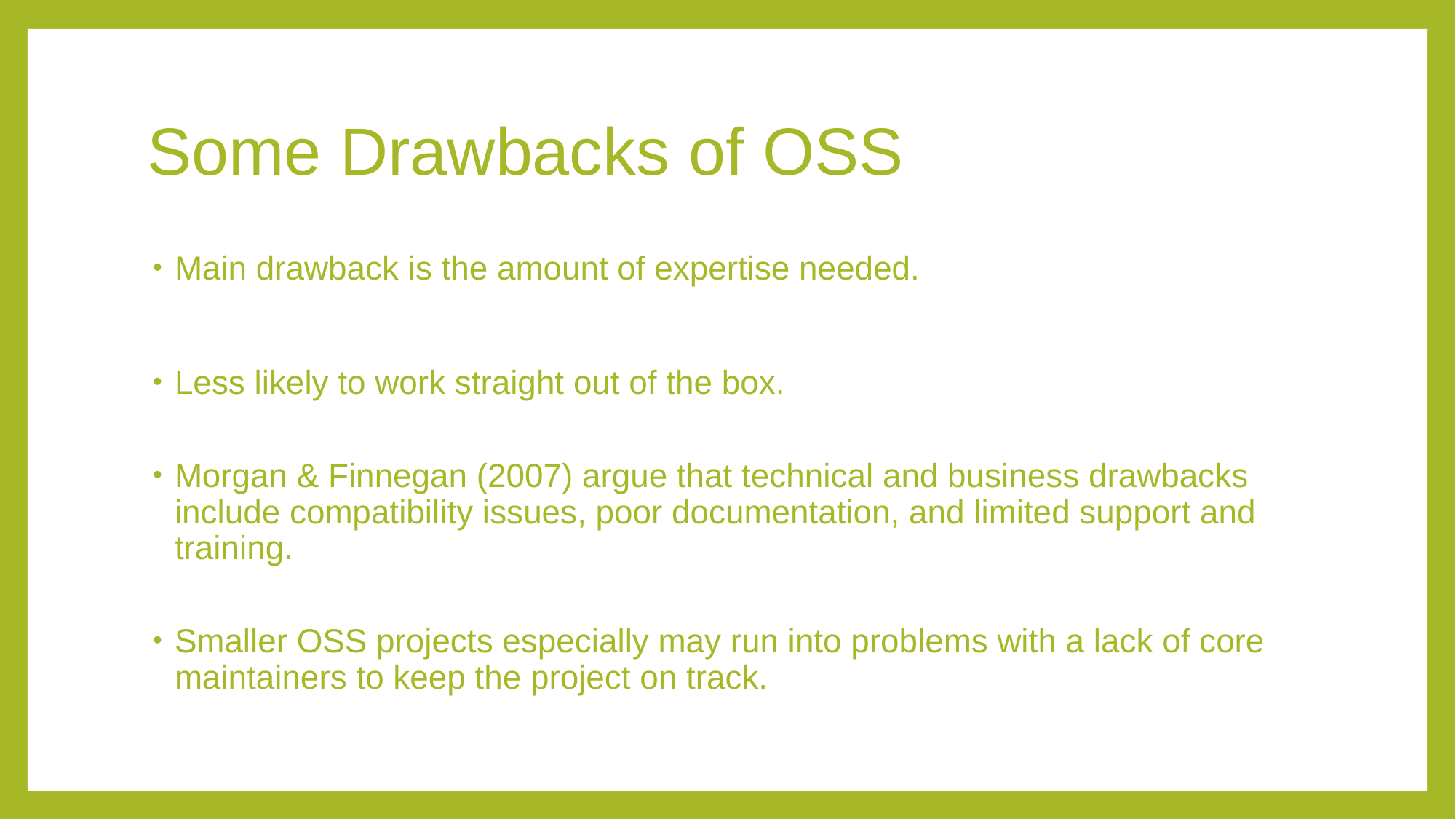

# Some Drawbacks of OSS
Main drawback is the amount of expertise needed.

Less likely to work straight out of the box.
Morgan & Finnegan (2007) argue that technical and business drawbacks include compatibility issues, poor documentation, and limited support and training.
Smaller OSS projects especially may run into problems with a lack of core maintainers to keep the project on track.